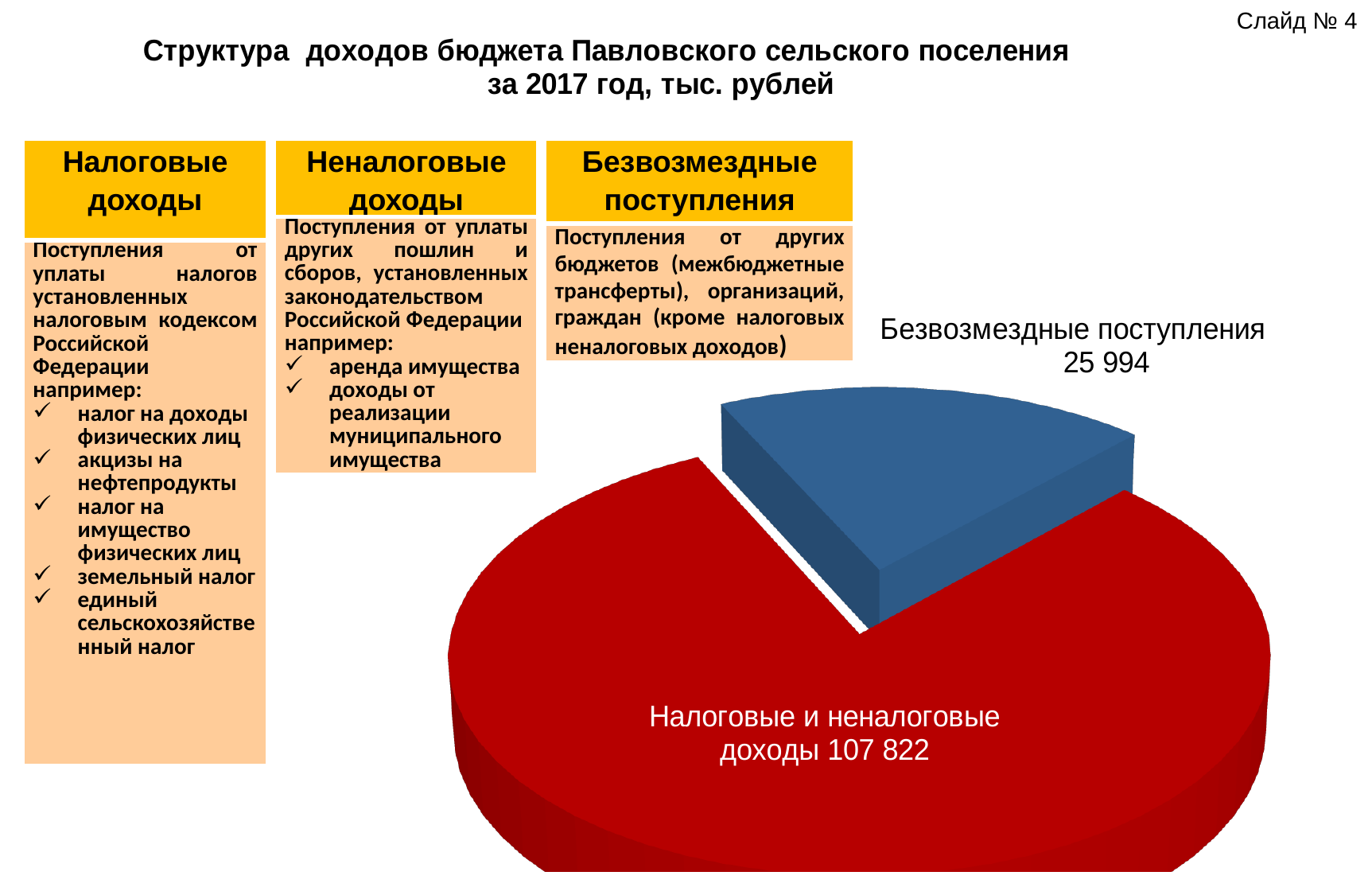

[unsupported chart]

Слайд № 4
| Налоговые доходы |
| --- |
| Поступления от уплаты налогов установленных налоговым кодексом Российской Федерации например: налог на доходы физических лиц акцизы на нефтепродукты налог на имущество физических лиц земельный налог единый сельскохозяйственный налог |
| Неналоговые доходы |
| --- |
| Поступления от уплаты других пошлин и сборов, установленных законодательством Российской Федерации например: аренда имущества доходы от реализации муниципального имущества |
| Безвозмездные поступления |
| --- |
| Поступления от других бюджетов (межбюджетные трансферты), организаций, граждан (кроме налоговых неналоговых доходов) |